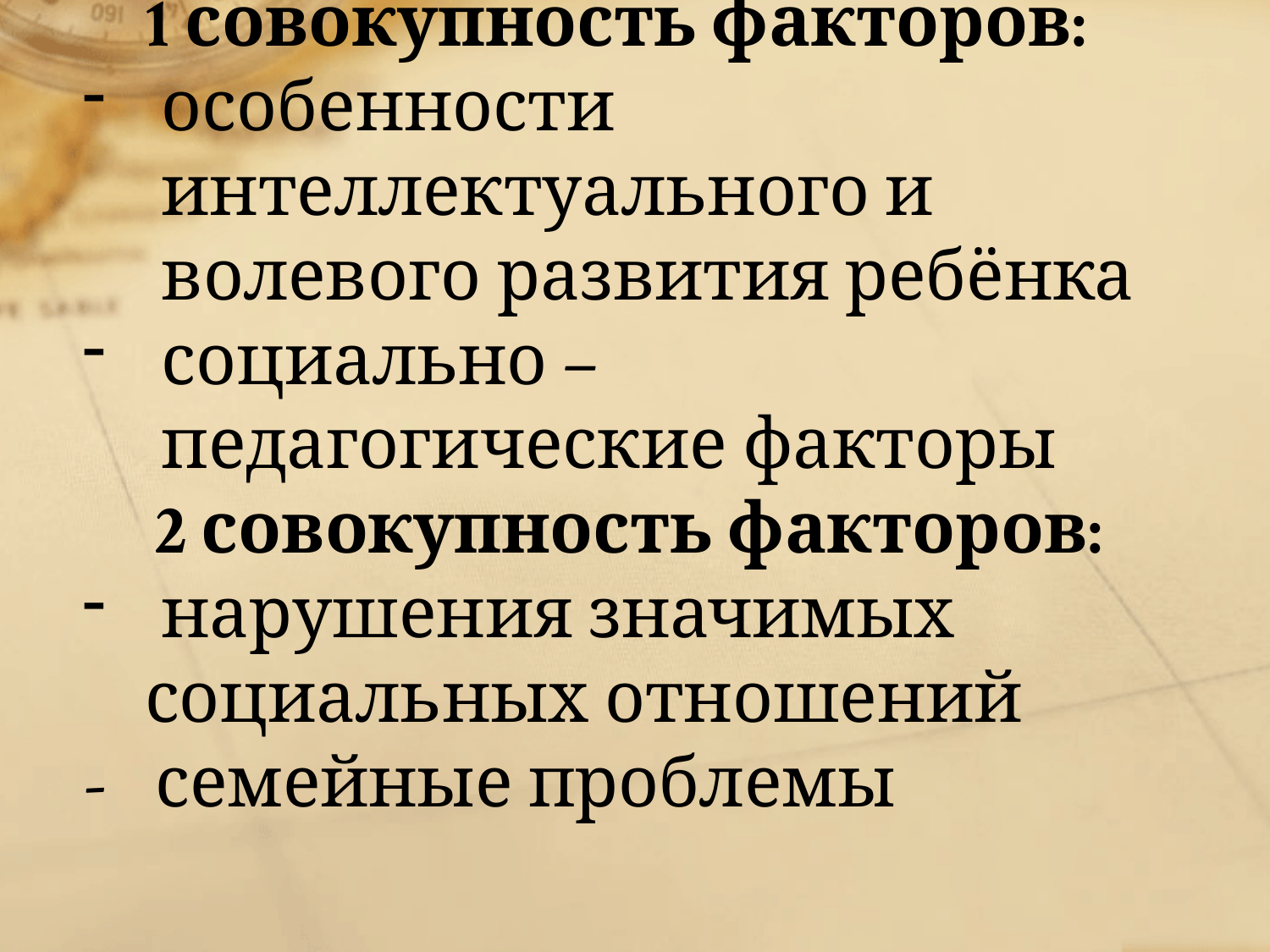

1 совокупность факторов:
особенности интеллектуального и волевого развития ребёнка
социально – педагогические факторы
     2 совокупность факторов:
нарушения значимых
    социальных отношений
-   семейные проблемы

#